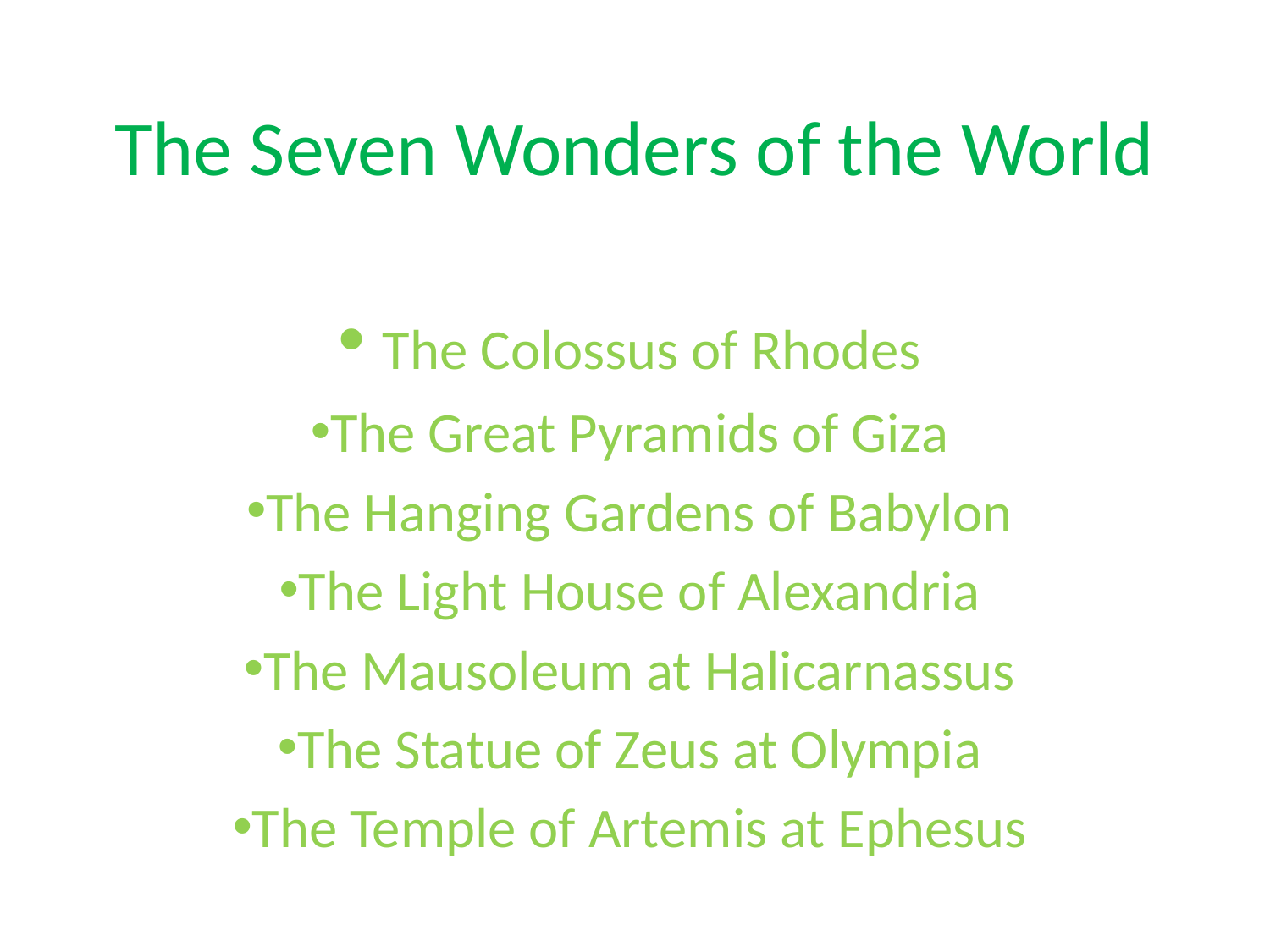

# The Seven Wonders of the World
 The Colossus of Rhodes
The Great Pyramids of Giza
The Hanging Gardens of Babylon
The Light House of Alexandria
The Mausoleum at Halicarnassus
The Statue of Zeus at Olympia
The Temple of Artemis at Ephesus